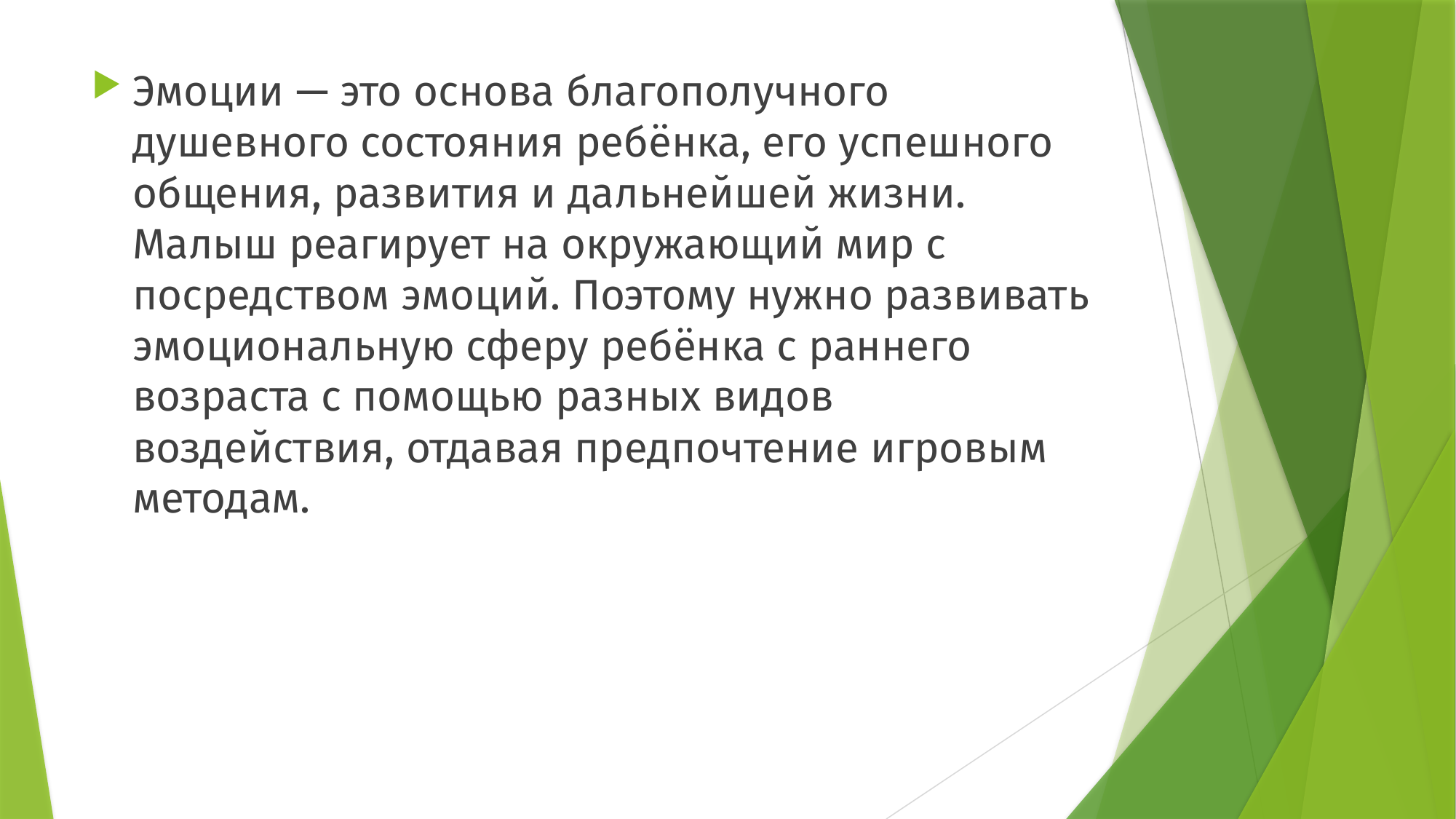

Эмоции — это основа благополучного душевного состояния ребёнка, его успешного общения, развития и дальнейшей жизни. Малыш реагирует на окружающий мир с посредством эмоций. Поэтому нужно развивать эмоциональную сферу ребёнка с раннего возраста с помощью разных видов воздействия, отдавая предпочтение игровым методам.